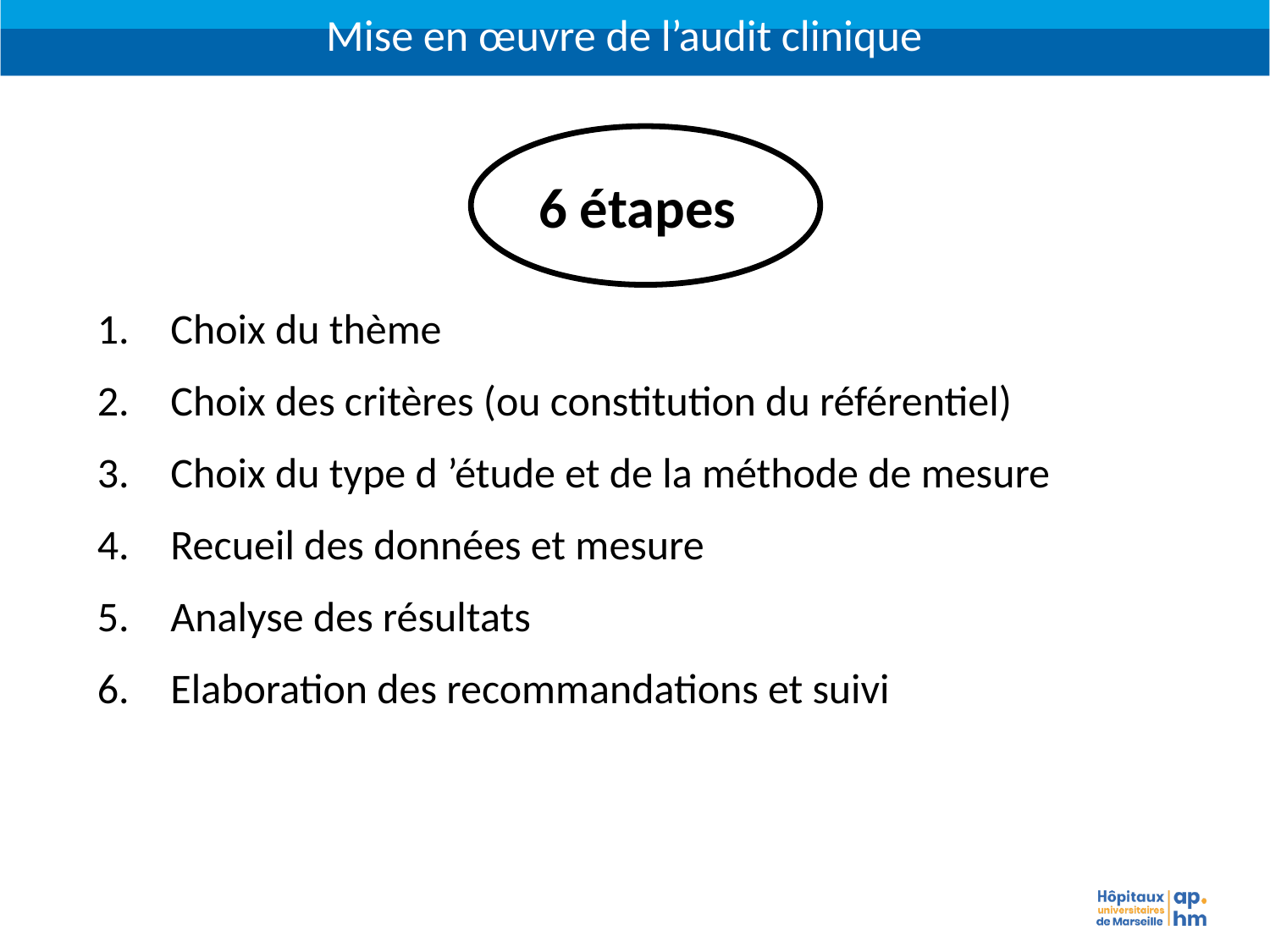

Mise en œuvre de l’audit clinique

 Choix du thème
 Choix des critères (ou constitution du référentiel)
 Choix du type d ’étude et de la méthode de mesure
 Recueil des données et mesure
 Analyse des résultats
 Elaboration des recommandations et suivi
 6 étapes